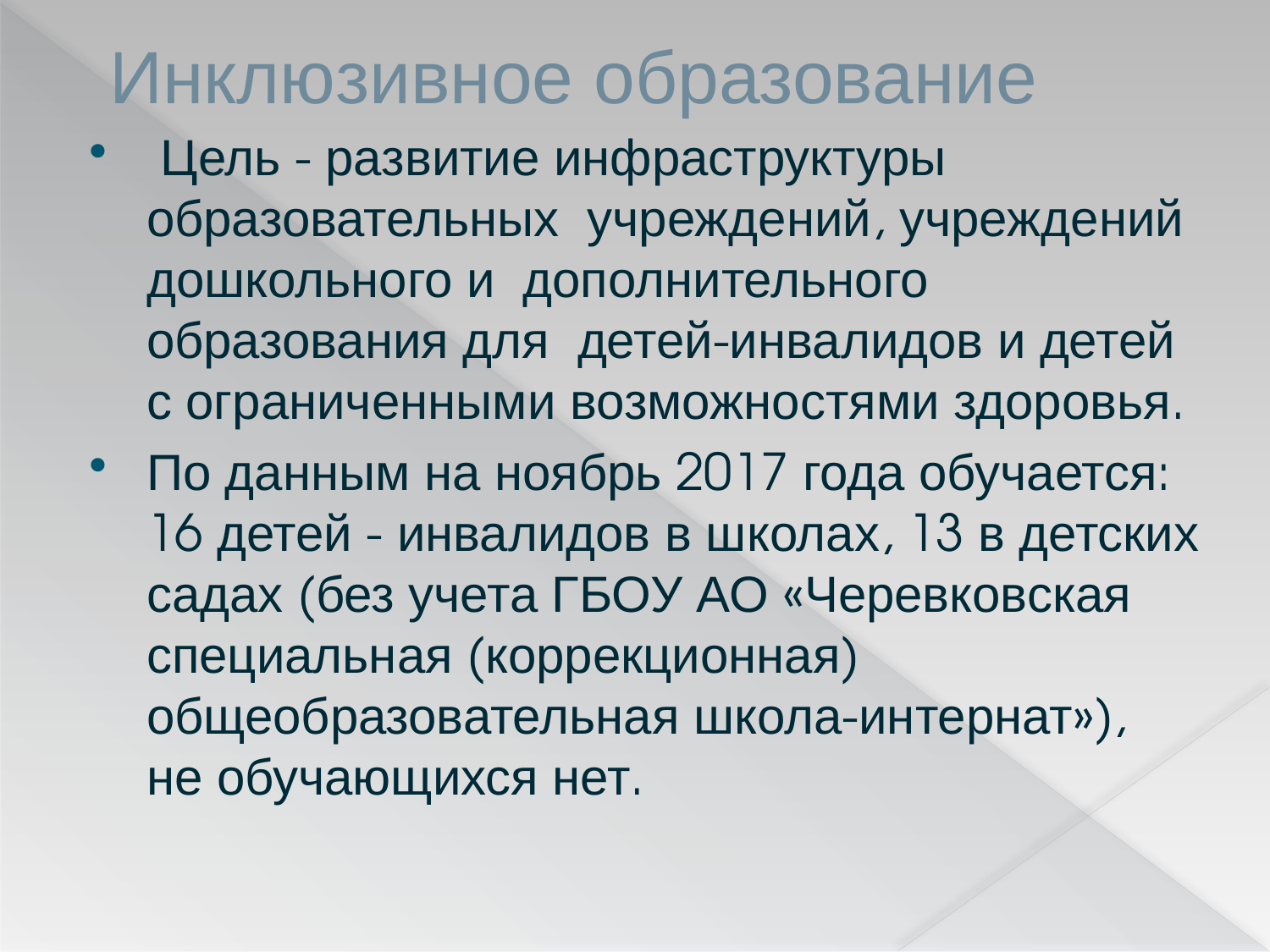

# Инклюзивное образование
 Цель - развитие инфраструктуры образовательных  учреждений, учреждений дошкольного и  дополнительного образования для  детей-инвалидов и детей  с ограниченными возможностями здоровья.
По данным на ноябрь 2017 года обучается: 16 детей - инвалидов в школах, 13 в детских садах (без учета ГБОУ АО «Черевковская специальная (коррекционная) общеобразовательная школа-интернат»),  не обучающихся нет.